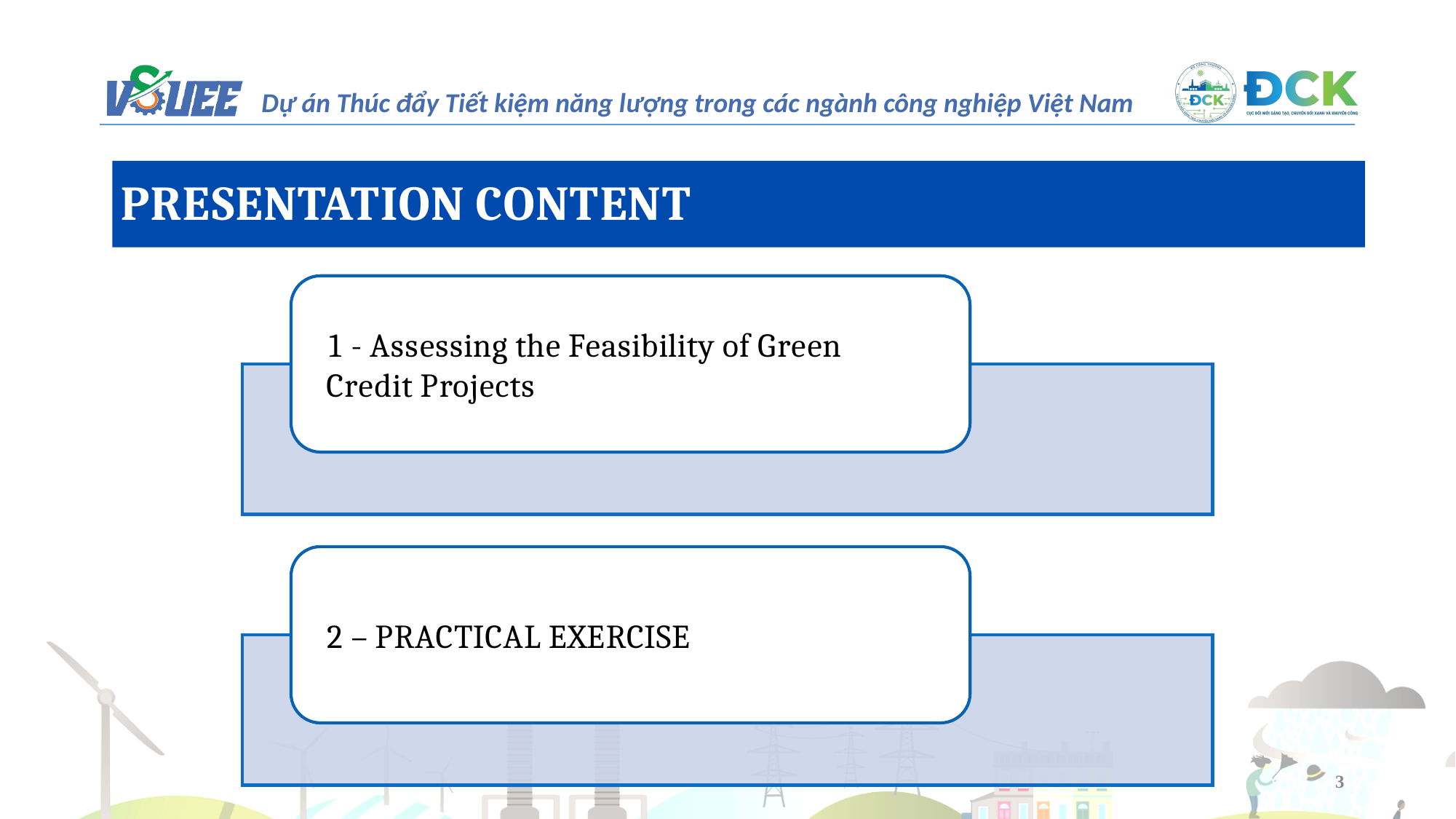

PRESENTATION CONTENT

1 - Assessing the Feasibility of Green Credit Projects

2 – PRACTICAL EXERCISE

3